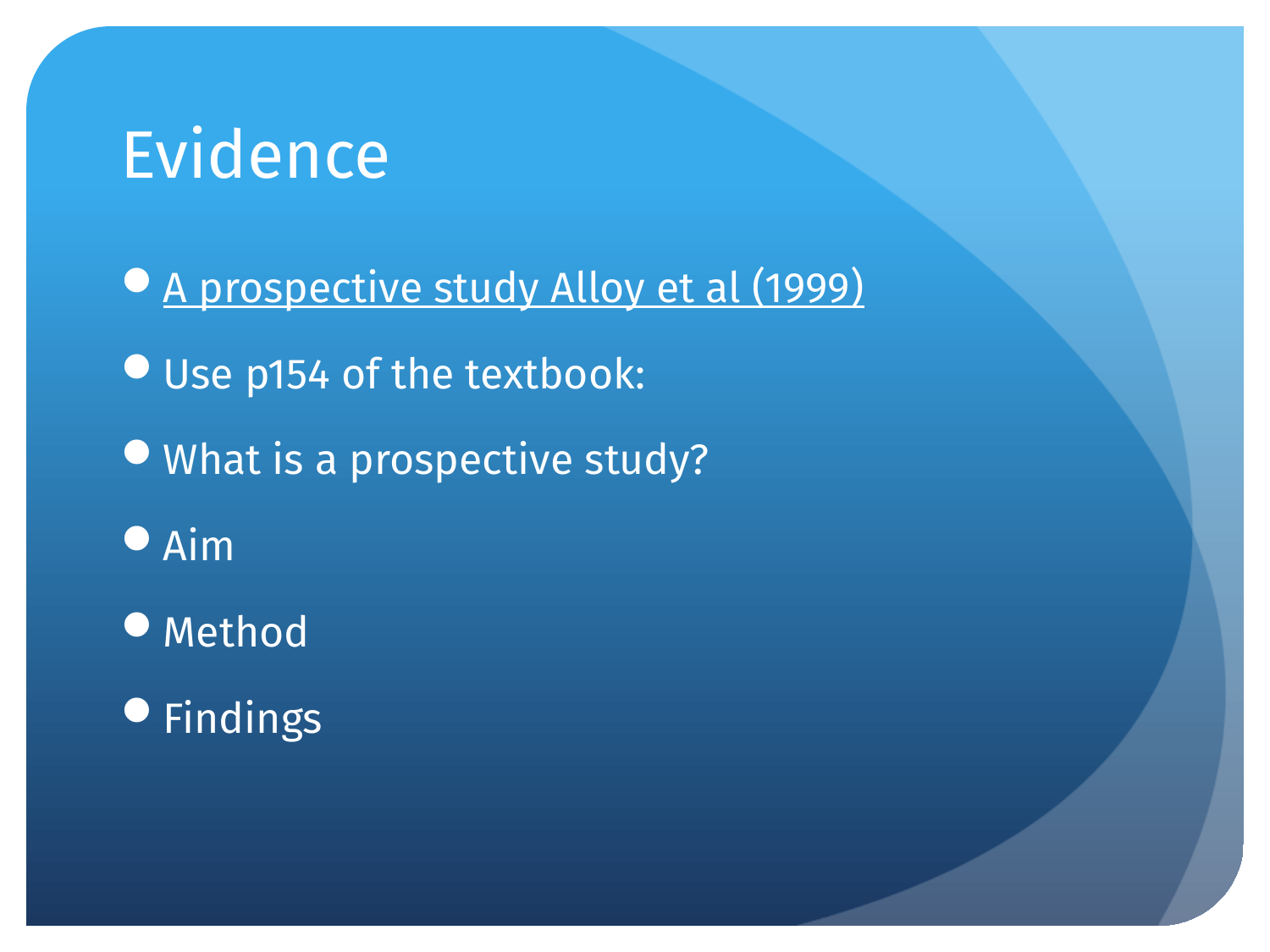

# Evidence
A prospective study Alloy et al (1999)
Use p154 of the textbook:
What is a prospective study?
Aim
Method
Findings